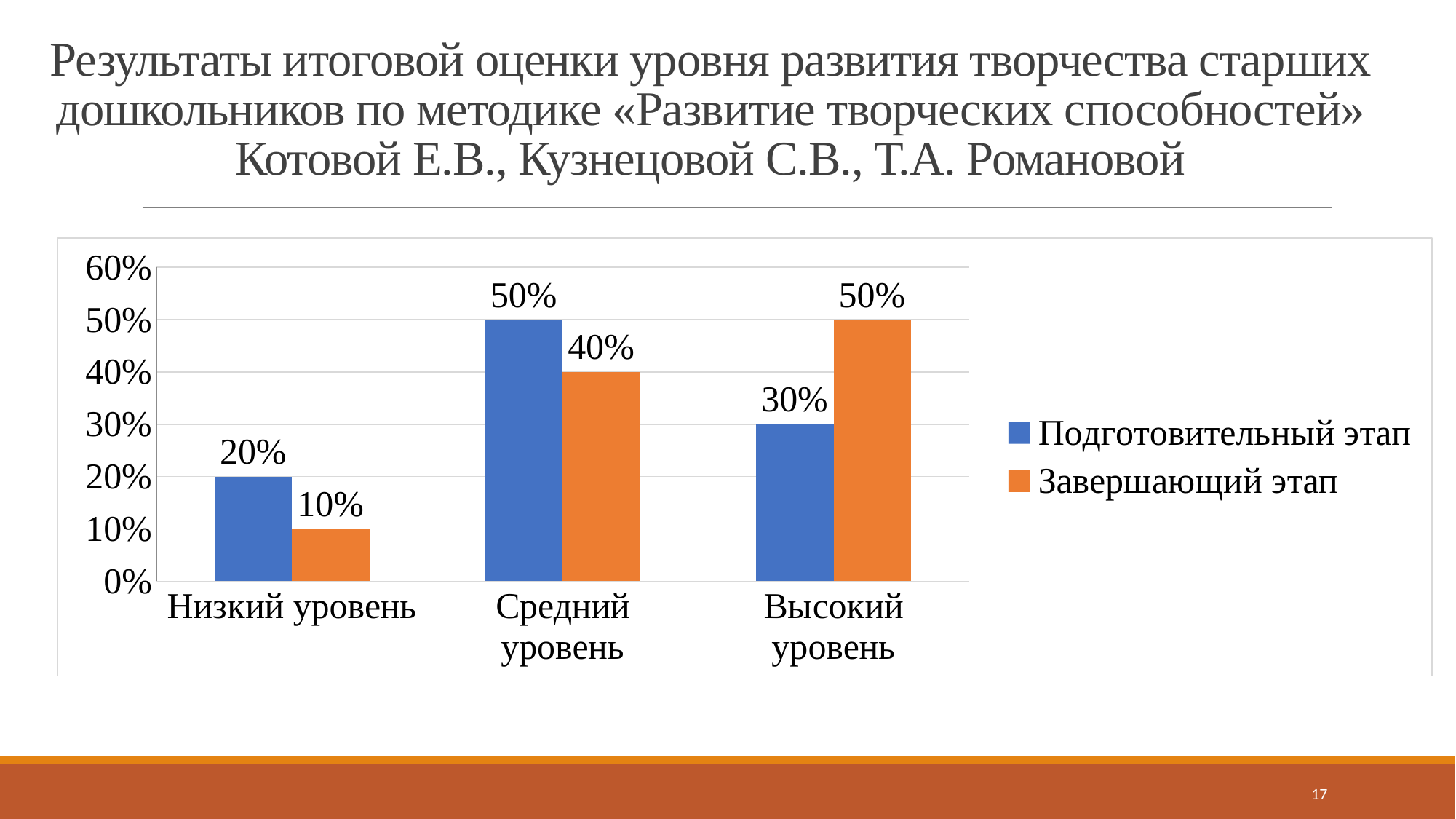

# Результаты итоговой оценки уровня развития творчества старших дошкольников по методике «Развитие творческих способностей» Котовой Е.В., Кузнецовой С.В., Т.А. Романовой

### Chart

| Category | Подготовительный этап | Завершающий этап |
|---|---|---|
| Низкий уровень | 0.2 | 0.1 |
| Средний уровень | 0.5 | 0.4 |
| Высокий уровень | 0.3 | 0.5 |
17